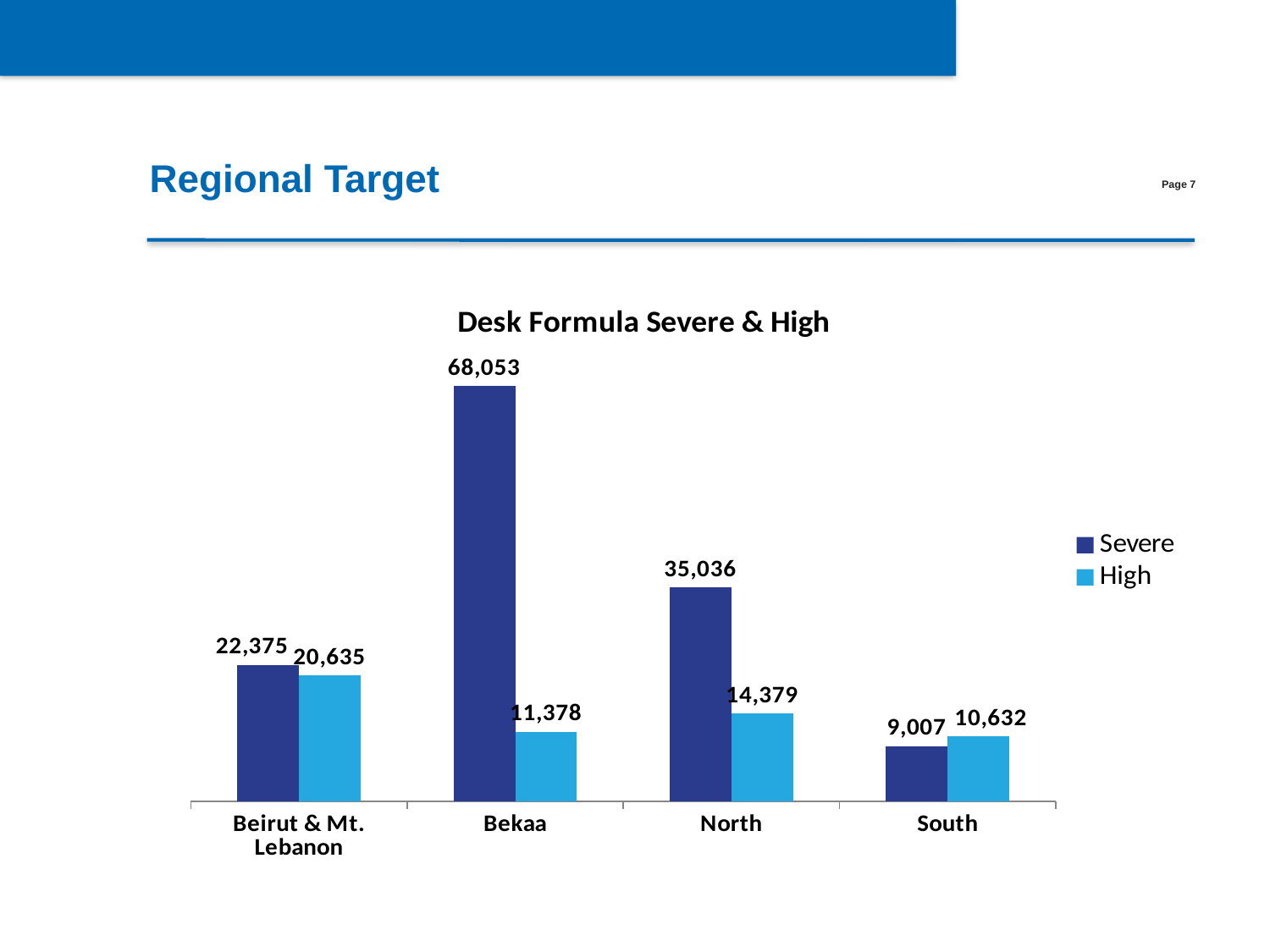

Regional Target

### Chart: Desk Formula Severe & High

| Category | Severe | High |
|---|---|---|
| Beirut & Mt. Lebanon | 22375.0 | 20635.0 |
| Bekaa | 68053.0 | 11378.0 |
| North | 35036.0 | 14379.0 |
| South | 9007.0 | 10632.0 |